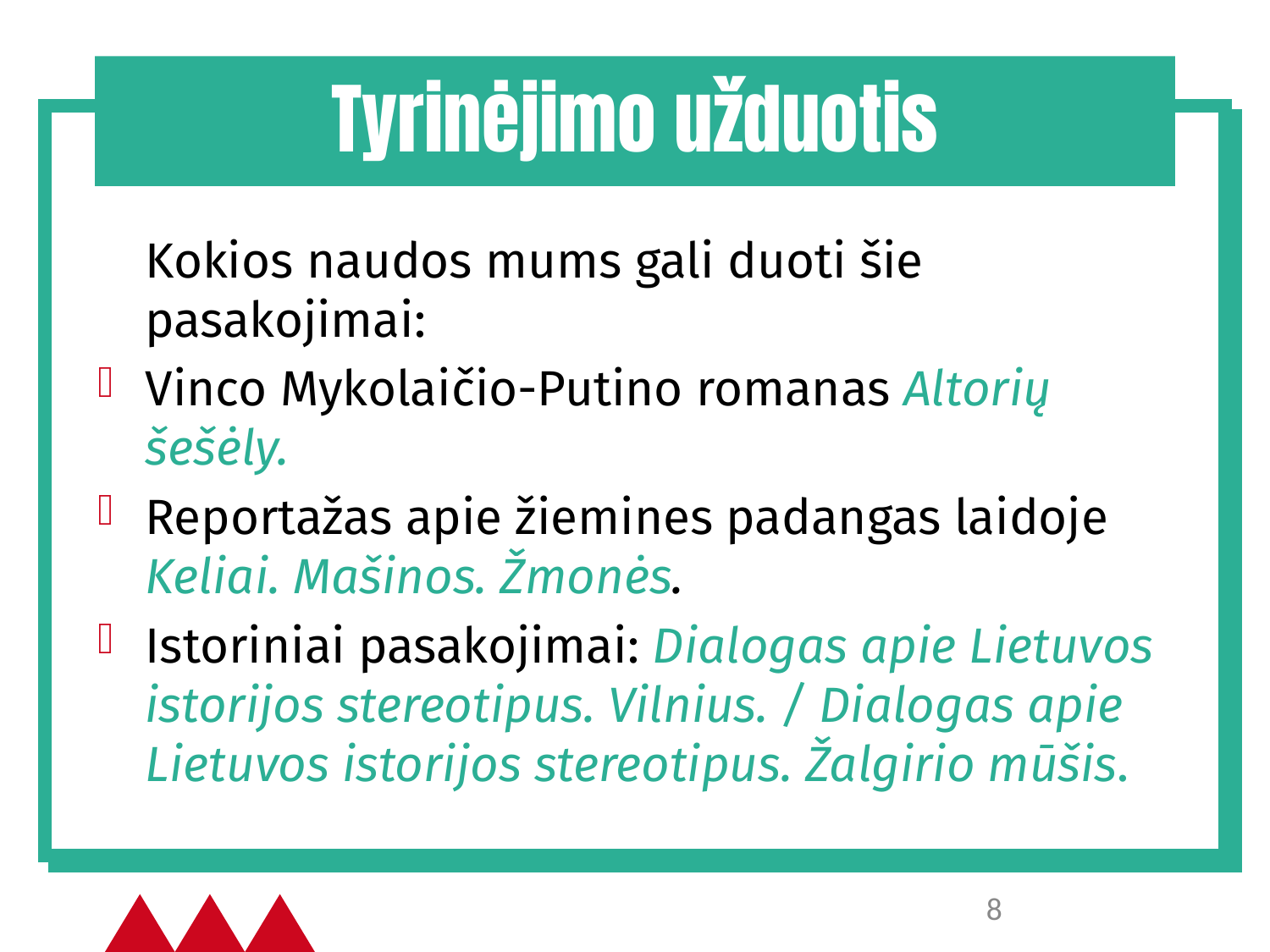

# Tyrinėjimo užduotis
	Kokios naudos mums gali duoti šie pasakojimai:
Vinco Mykolaičio-Putino romanas Altorių šešėly.
Reportažas apie žiemines padangas laidoje Keliai. Mašinos. Žmonės.
Istoriniai pasakojimai: Dialogas apie Lietuvos istorijos stereotipus. Vilnius. / Dialogas apie Lietuvos istorijos stereotipus. Žalgirio mūšis.
8